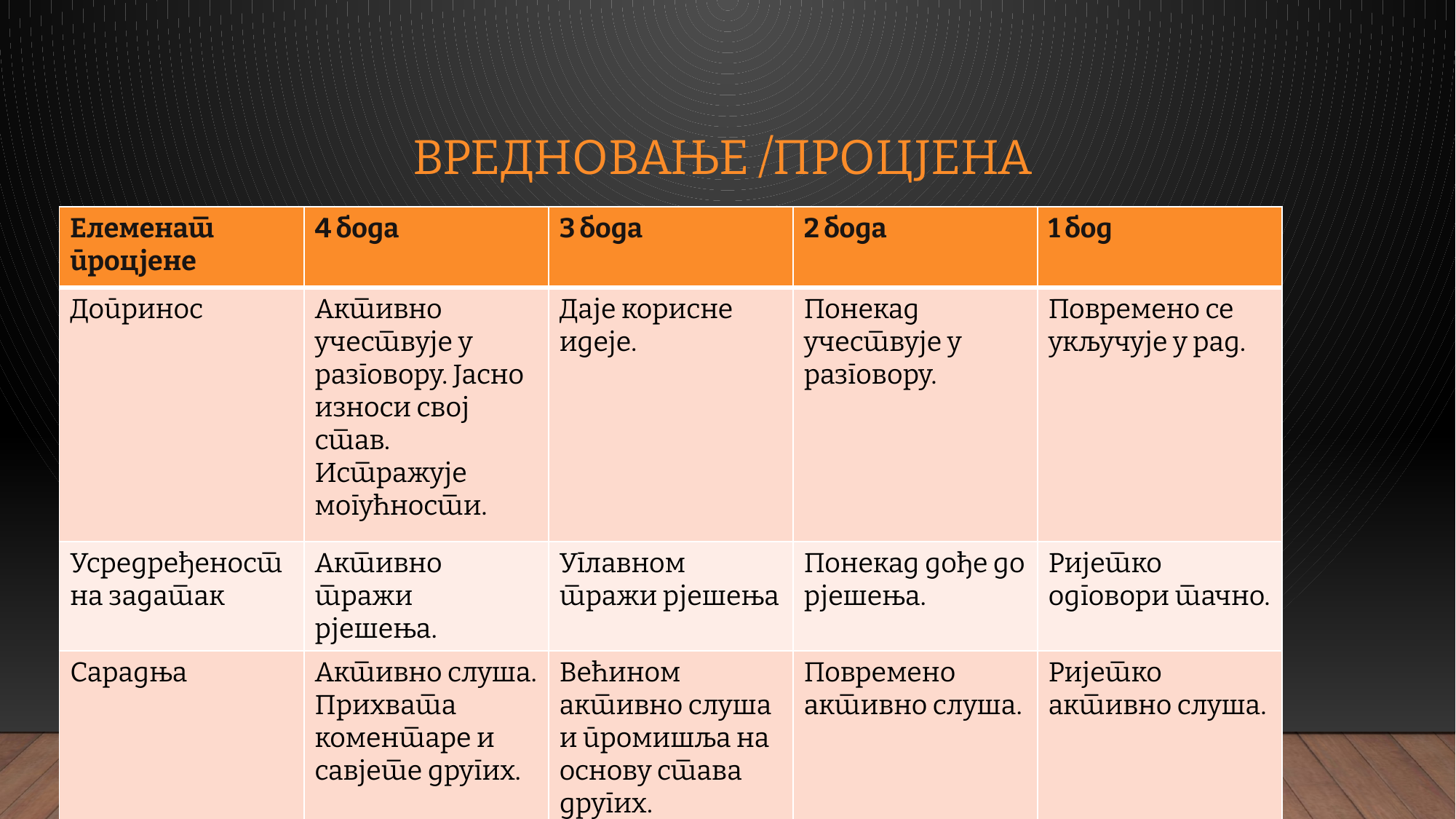

# Вредновање /процјена
| Елеменат процјене | 4 бода | 3 бода | 2 бода | 1 бод |
| --- | --- | --- | --- | --- |
| Допринос | Активно учествује у разговору. Јасно износи свој став. Истражује могућности. | Даје корисне идеје. | Понекад учествује у разговору. | Повремено се укључује у рад. |
| Усредређеност на задатак | Активно тражи рјешења. | Углавном тражи рјешења | Понекад дође до рјешења. | Ријетко одговори тачно. |
| Сарадња | Активно слуша. Прихвата коментаре и савјете других. | Већином активно слуша и промишља на основу става других. | Повремено активно слуша. | Ријетко активно слуша. |